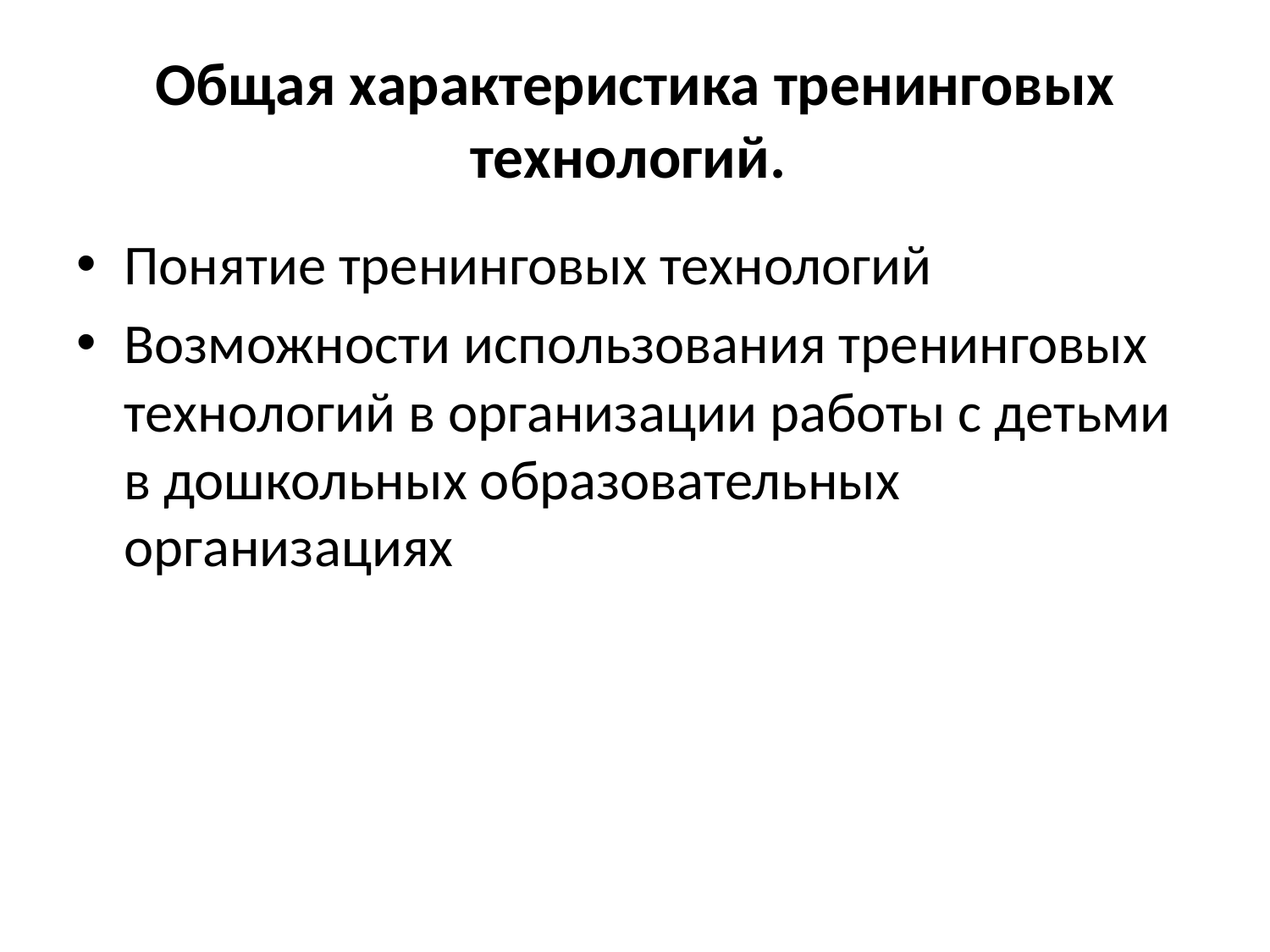

# Общая характеристика тренинговых технологий.
Понятие тренинговых технологий
Возможности использования тренинговых технологий в организации работы с детьми в дошкольных образовательных организациях